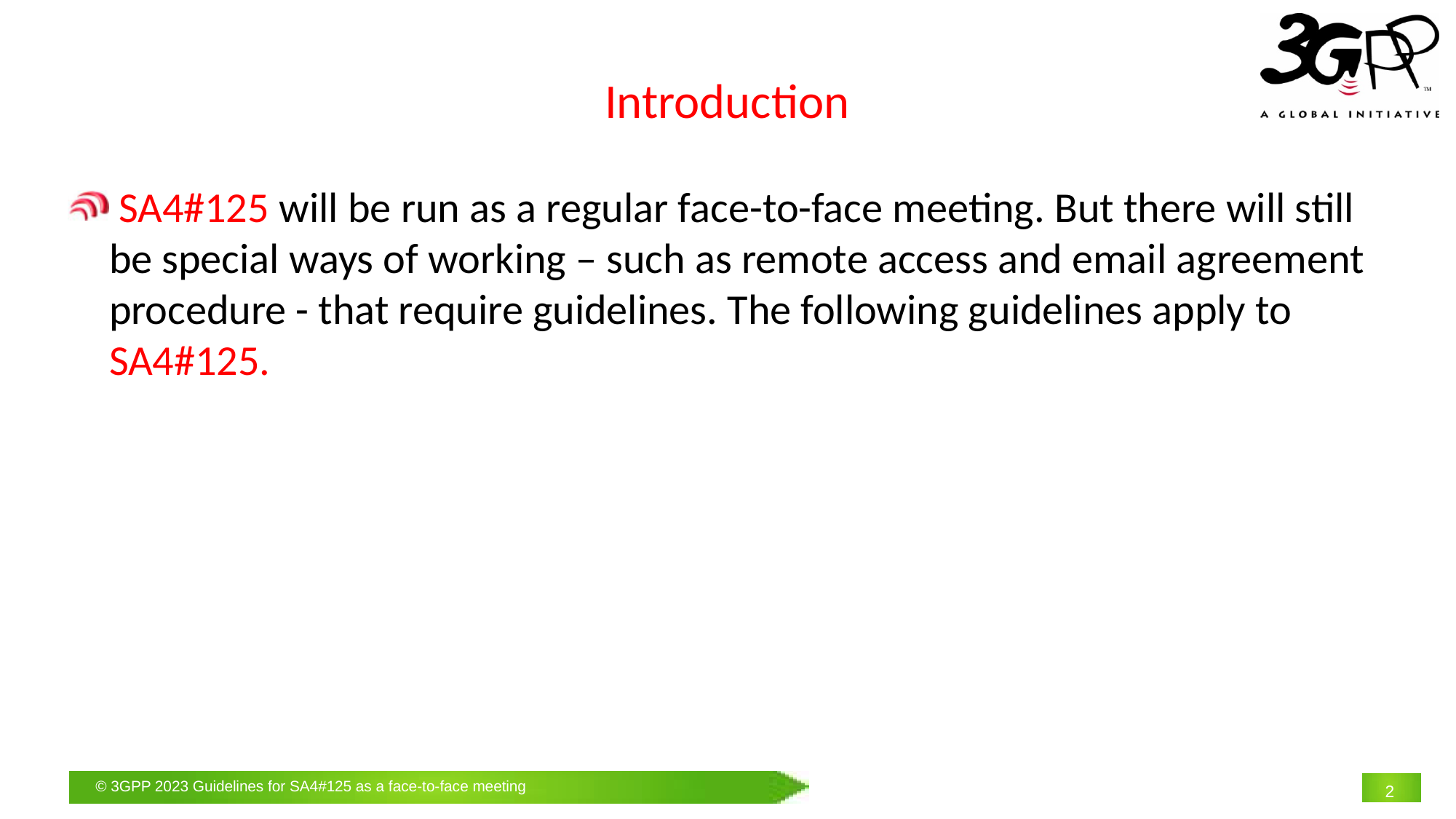

# Introduction
 SA4#125 will be run as a regular face-to-face meeting. But there will still be special ways of working – such as remote access and email agreement procedure - that require guidelines. The following guidelines apply to SA4#125.

2